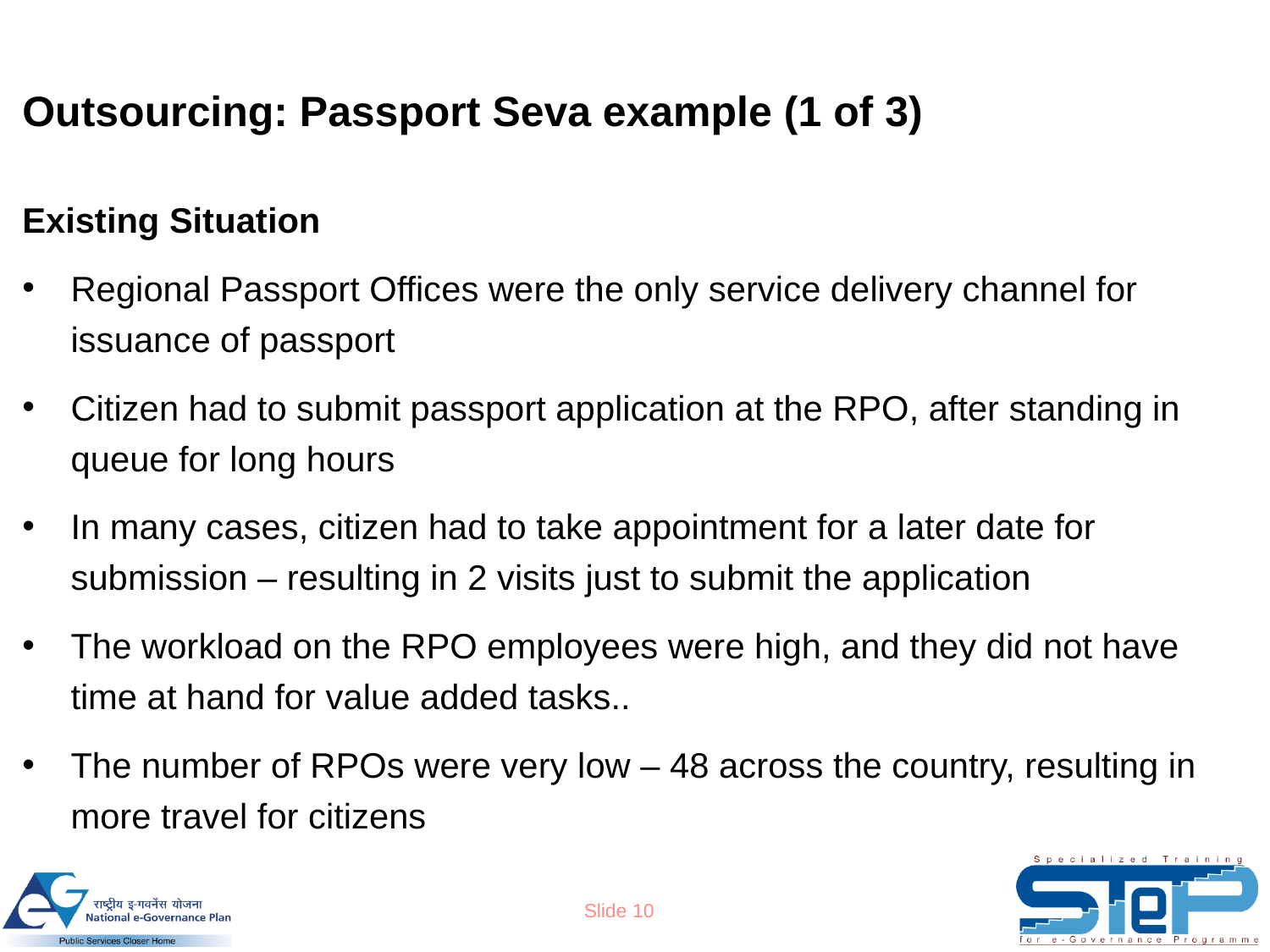

# Outsourcing: Passport Seva example (1 of 3)
Existing Situation
Regional Passport Offices were the only service delivery channel for issuance of passport
Citizen had to submit passport application at the RPO, after standing in queue for long hours
In many cases, citizen had to take appointment for a later date for submission – resulting in 2 visits just to submit the application
The workload on the RPO employees were high, and they did not have time at hand for value added tasks..
The number of RPOs were very low – 48 across the country, resulting in more travel for citizens